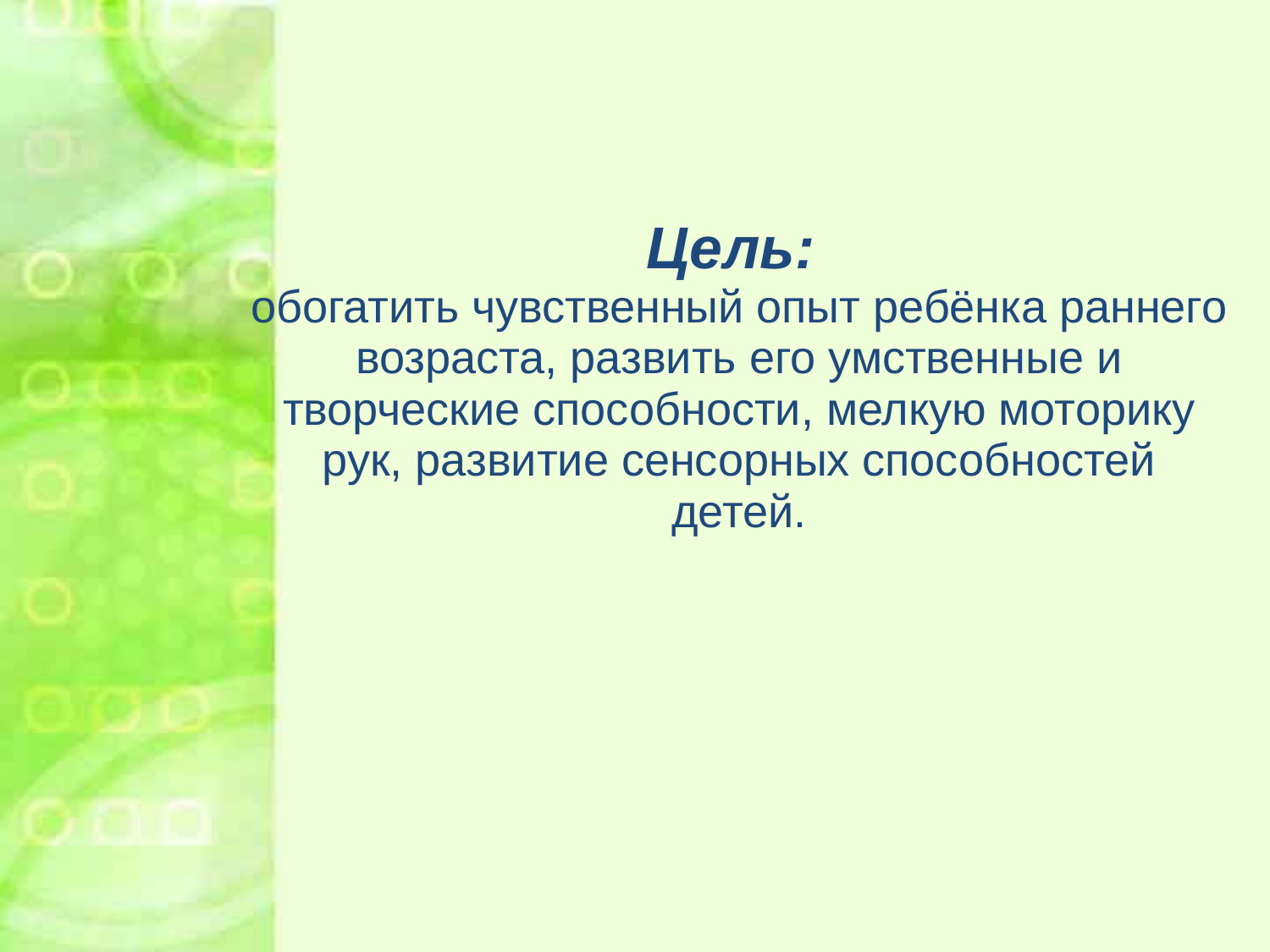

# Цель: обогатить чувственный опыт ребёнка раннего возраста, развить его умственные и творческие способности, мелкую моторику рук, развитие сенсорных способностей детей.